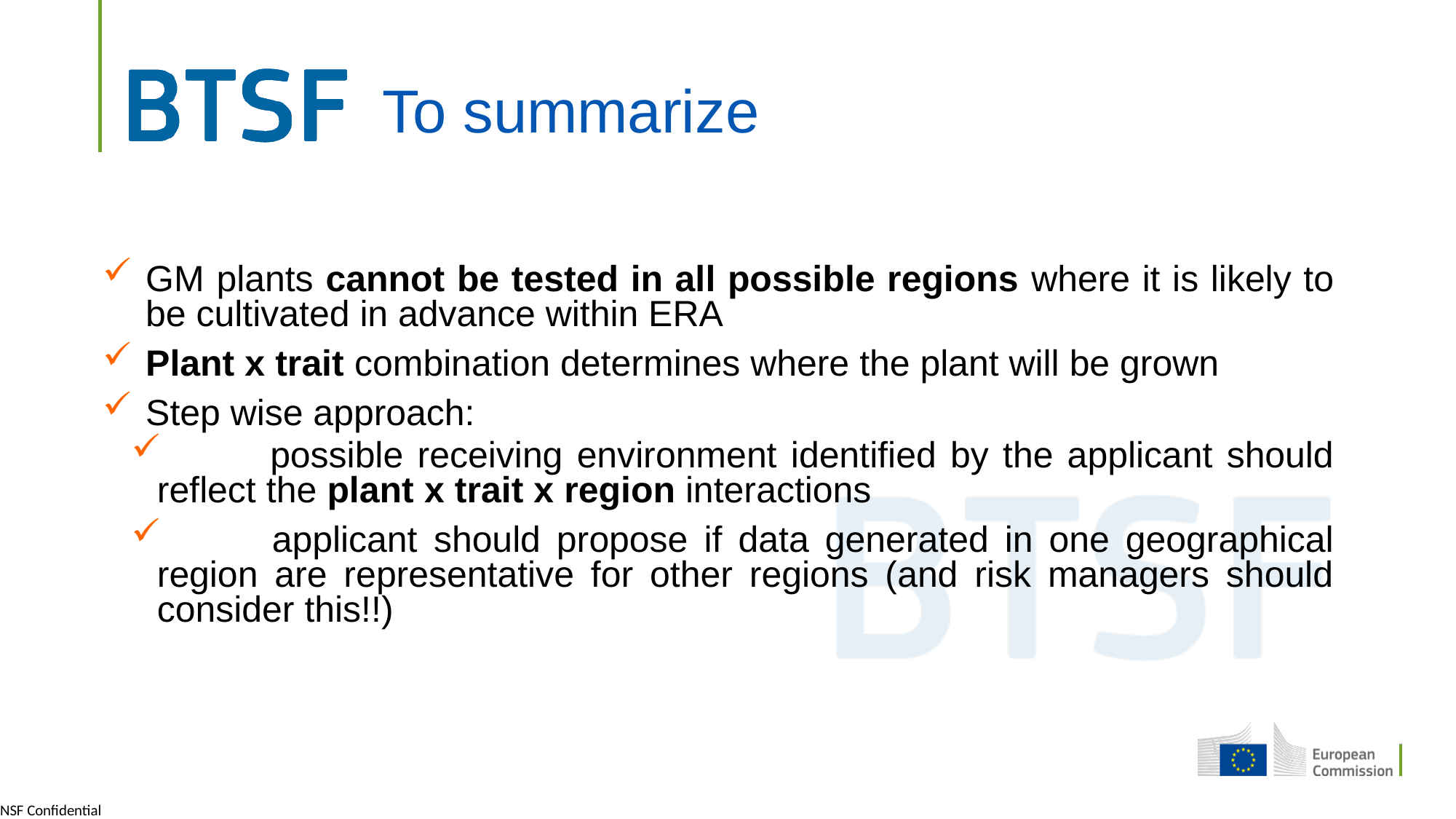

# To summarize

GM plants cannot be tested in all possible regions where it is likely to be cultivated in advance within ERA
Plant x trait combination determines where the plant will be grown
Step wise approach:
 	possible receiving environment identified by the applicant should reflect the plant x trait x region interactions
 	applicant should propose if data generated in one geographical region are representative for other regions (and risk managers should consider this!!)
27